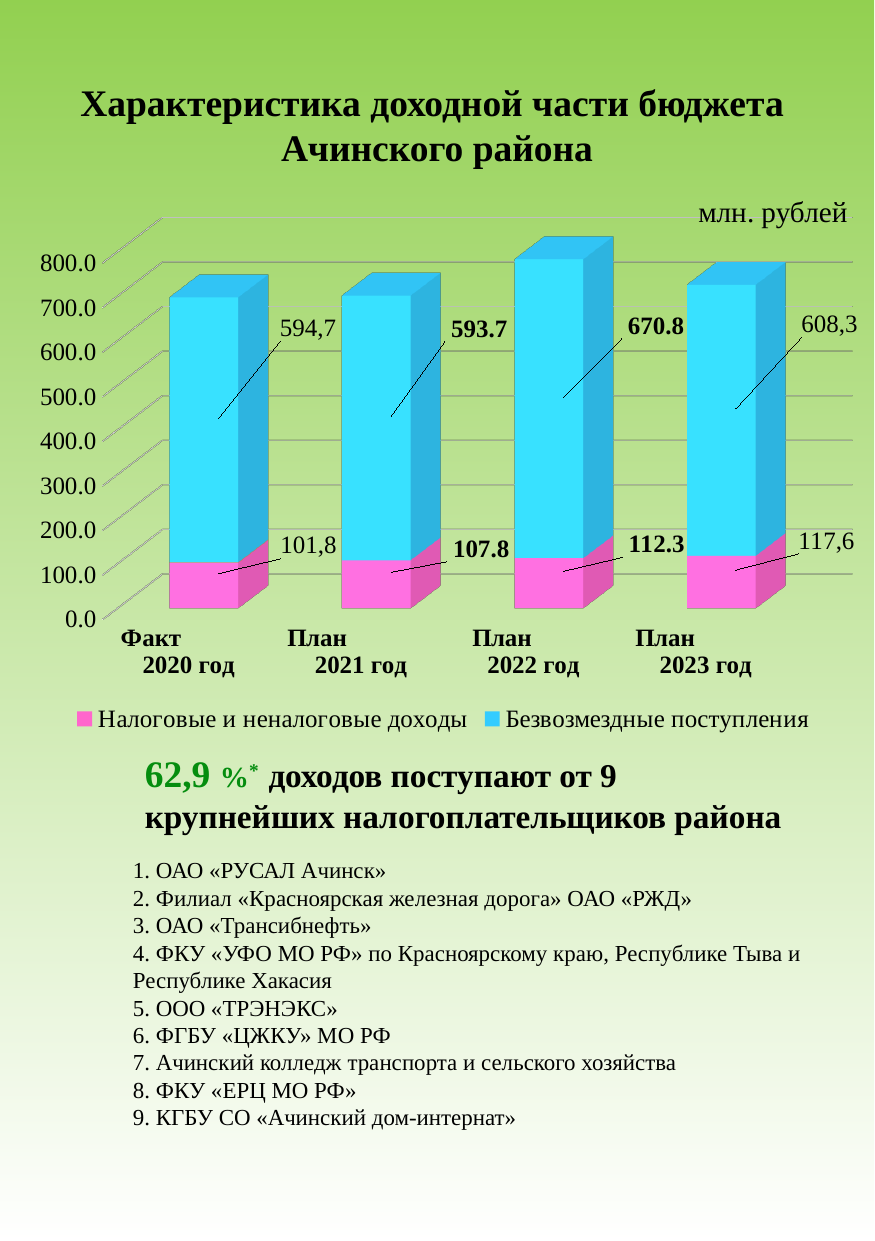

Характеристика доходной части бюджета
Ачинского района
млн. рублей

[unsupported chart]

62,9 %* доходов поступают от 9 крупнейших налогоплательщиков района
1. ОАО «РУСАЛ Ачинск»
2. Филиал «Красноярская железная дорога» ОАО «РЖД»
3. ОАО «Трансибнефть»
4. ФКУ «УФО МО РФ» по Красноярскому краю, Республике Тыва и Республике Хакасия
5. ООО «ТРЭНЭКС»
6. ФГБУ «ЦЖКУ» МО РФ
7. Ачинский колледж транспорта и сельского хозяйства
8. ФКУ «ЕРЦ МО РФ»
9. КГБУ СО «Ачинский дом-интернат»